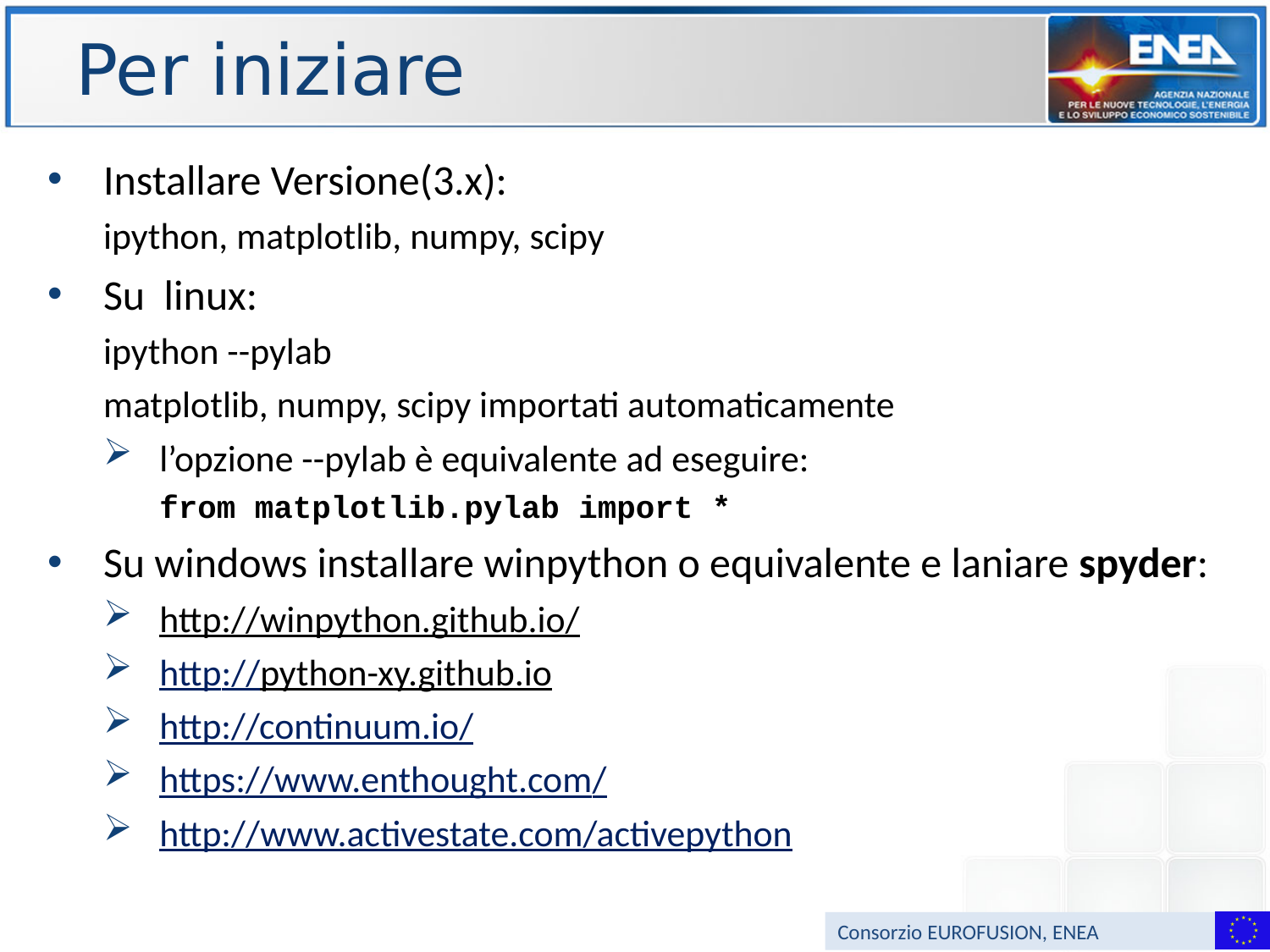

# Per iniziare
Installare Versione(3.x):
ipython, matplotlib, numpy, scipy
Su  linux:
ipython --pylab
matplotlib, numpy, scipy importati automaticamente
l’opzione --pylab è equivalente ad eseguire:
from matplotlib.pylab import *
Su windows installare winpython o equivalente e laniare spyder:
http://winpython.github.io/
http://python-xy.github.io
http://continuum.io/
https://www.enthought.com/
http://www.activestate.com/activepython